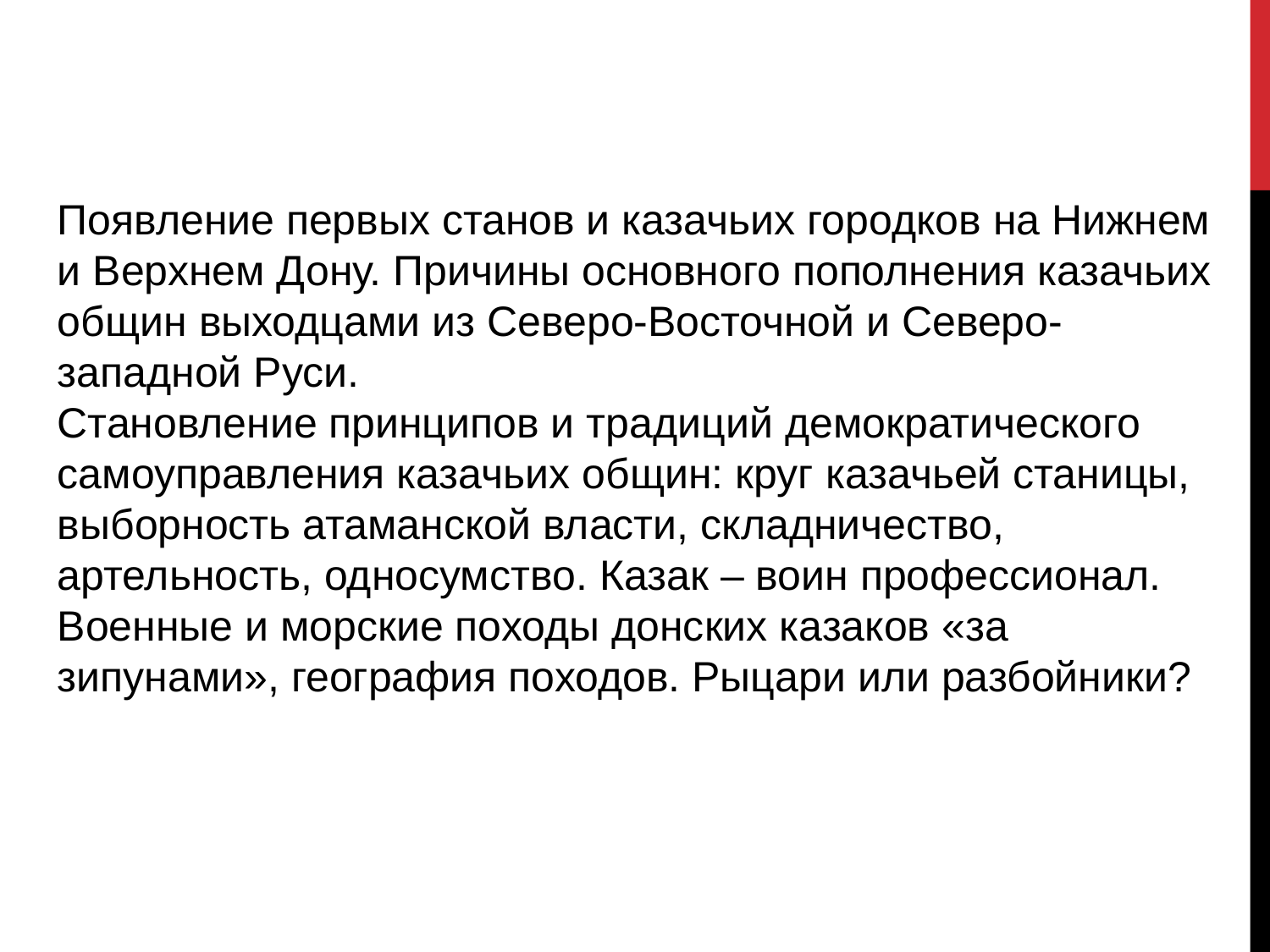

Появление первых станов и казачьих городков на Нижнем и Верхнем Дону. Причины основного пополнения казачьих общин выходцами из Северо-Восточной и Северо-западной Руси.
Становление принципов и традиций демократического самоуправления казачьих общин: круг казачьей станицы, выборность атаманской власти, складничество, артельность, односумство. Казак – воин профессионал. Военные и морские походы донских казаков «за зипунами», география походов. Рыцари или разбойники?